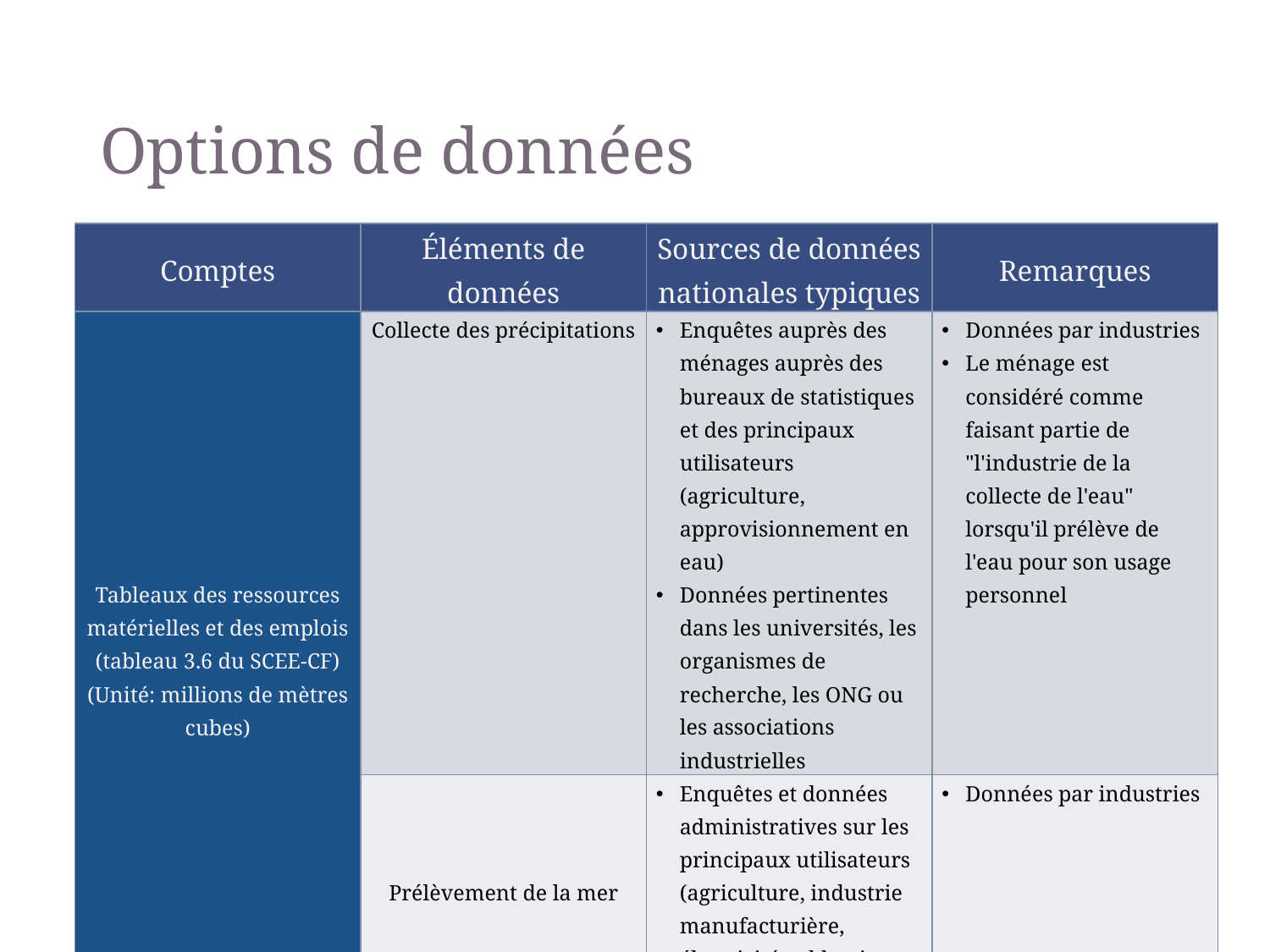

# Options de données
| Comptes | Éléments de données | Sources de données nationales typiques | Remarques |
| --- | --- | --- | --- |
| Tableaux des ressources matérielles et des emplois (tableau 3.6 du SCEE-CF) (Unité: millions de mètres cubes) | Collecte des précipitations | Enquêtes auprès des ménages auprès des bureaux de statistiques et des principaux utilisateurs (agriculture, approvisionnement en eau) Données pertinentes dans les universités, les organismes de recherche, les ONG ou les associations industrielles | Données par industries Le ménage est considéré comme faisant partie de "l'industrie de la collecte de l'eau" lorsqu'il prélève de l'eau pour son usage personnel |
|  | Prélèvement de la mer | Enquêtes et données administratives sur les principaux utilisateurs (agriculture, industrie manufacturière, électricité, adduction d'eau, assainissement) | Données par industries |
33
SEEA-CF - Water accounts